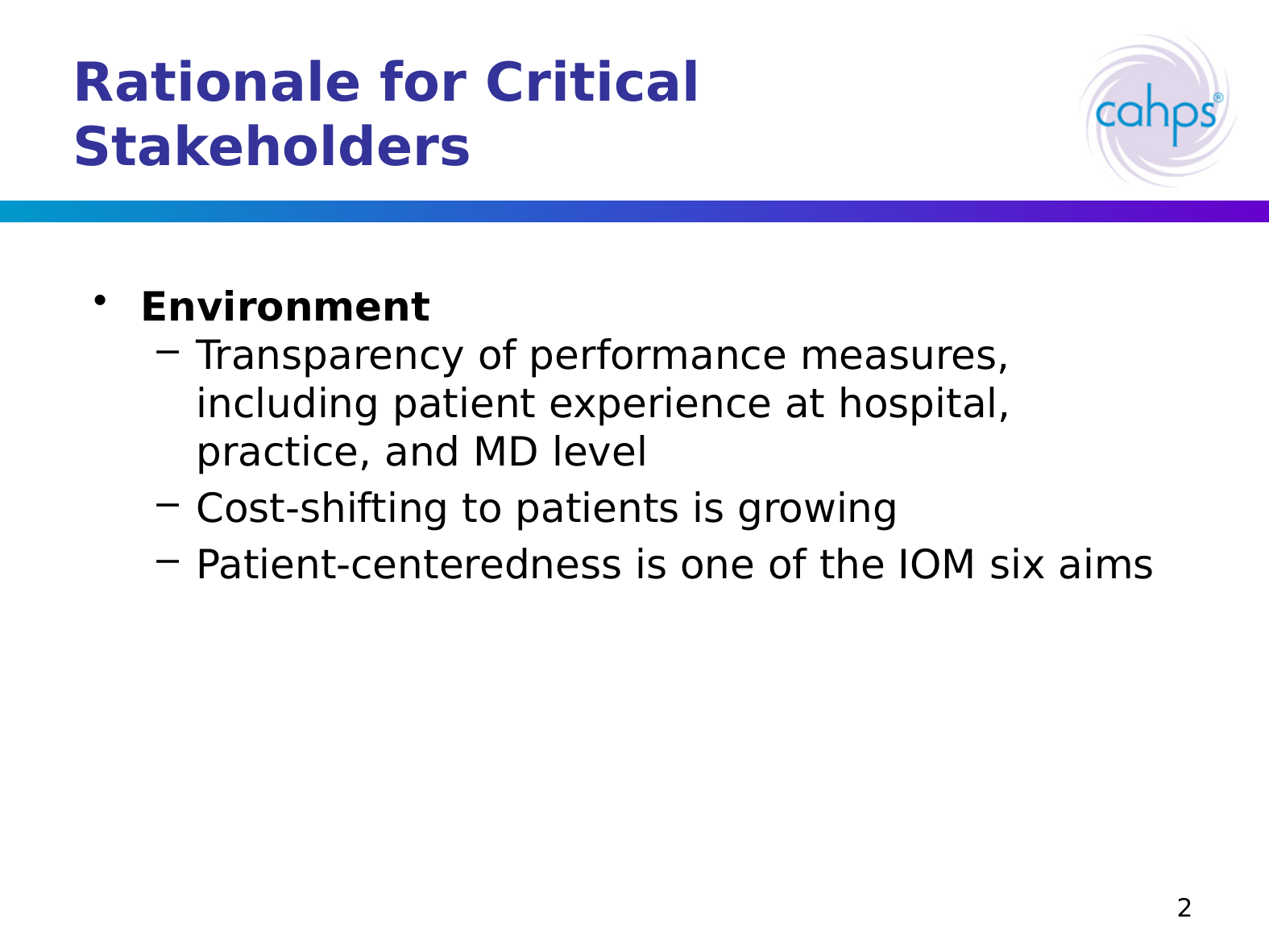

# Rationale for Critical Stakeholders
Environment
Transparency of performance measures, including patient experience at hospital, practice, and MD level
Cost-shifting to patients is growing
Patient-centeredness is one of the IOM six aims
2